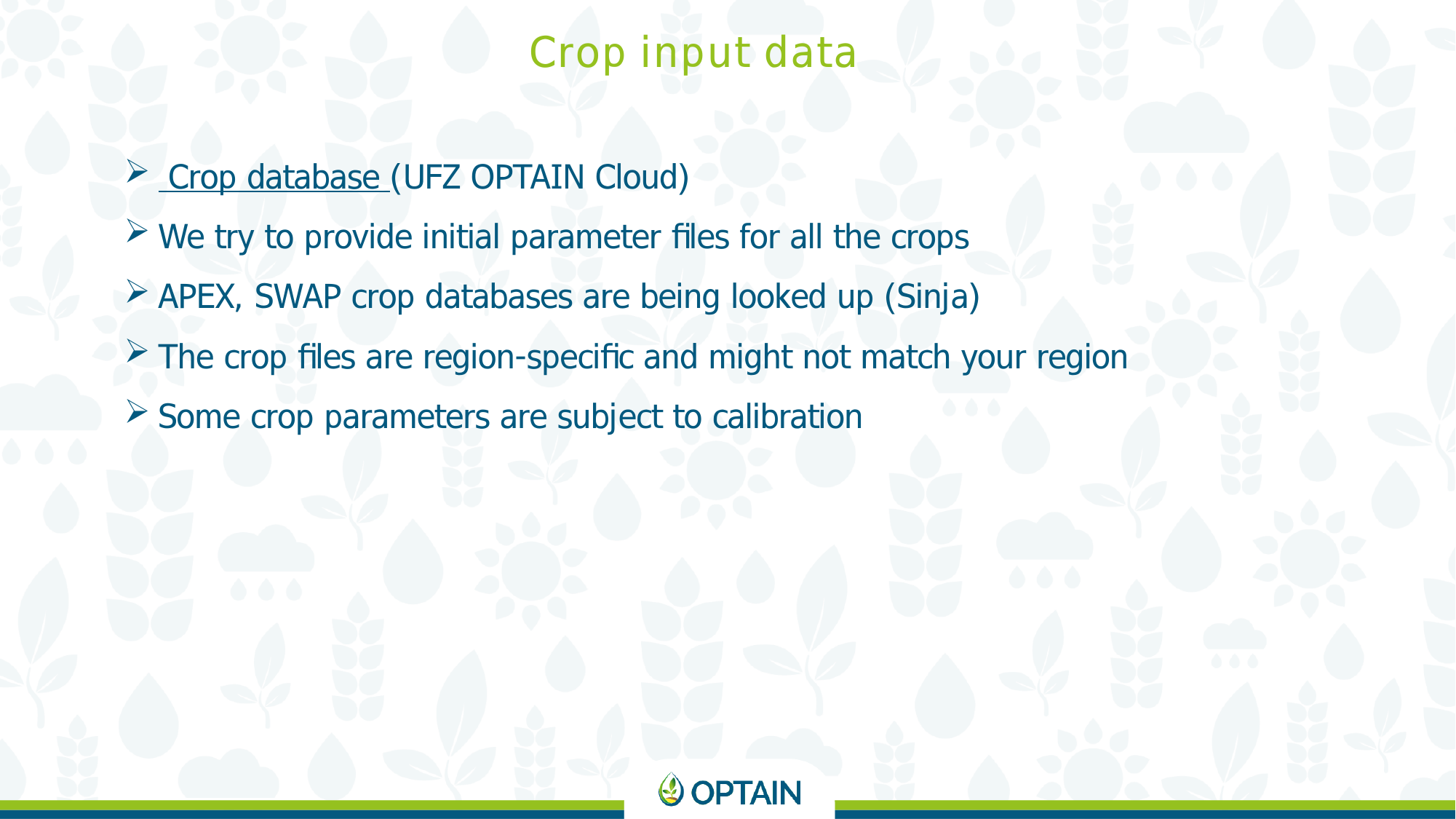

Crop input data
 Crop database (UFZ OPTAIN Cloud)
We try to provide initial parameter files for all the crops
APEX, SWAP crop databases are being looked up (Sinja)
The crop files are region-specific and might not match your region
Some crop parameters are subject to calibration